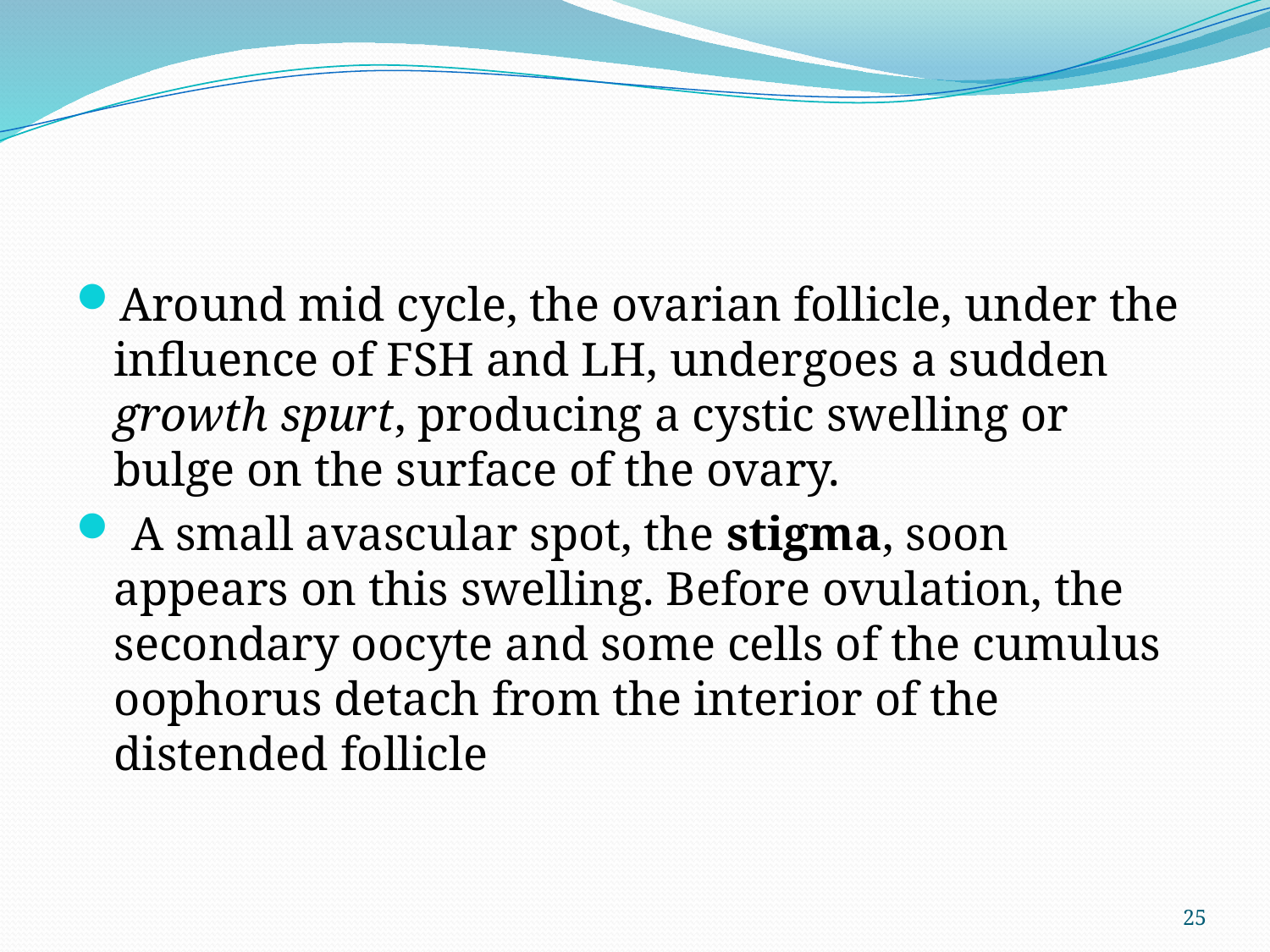

#
Around mid cycle, the ovarian follicle, under the influence of FSH and LH, undergoes a sudden growth spurt, producing a cystic swelling or bulge on the surface of the ovary.
 A small avascular spot, the stigma, soon appears on this swelling. Before ovulation, the secondary oocyte and some cells of the cumulus oophorus detach from the interior of the distended follicle
25